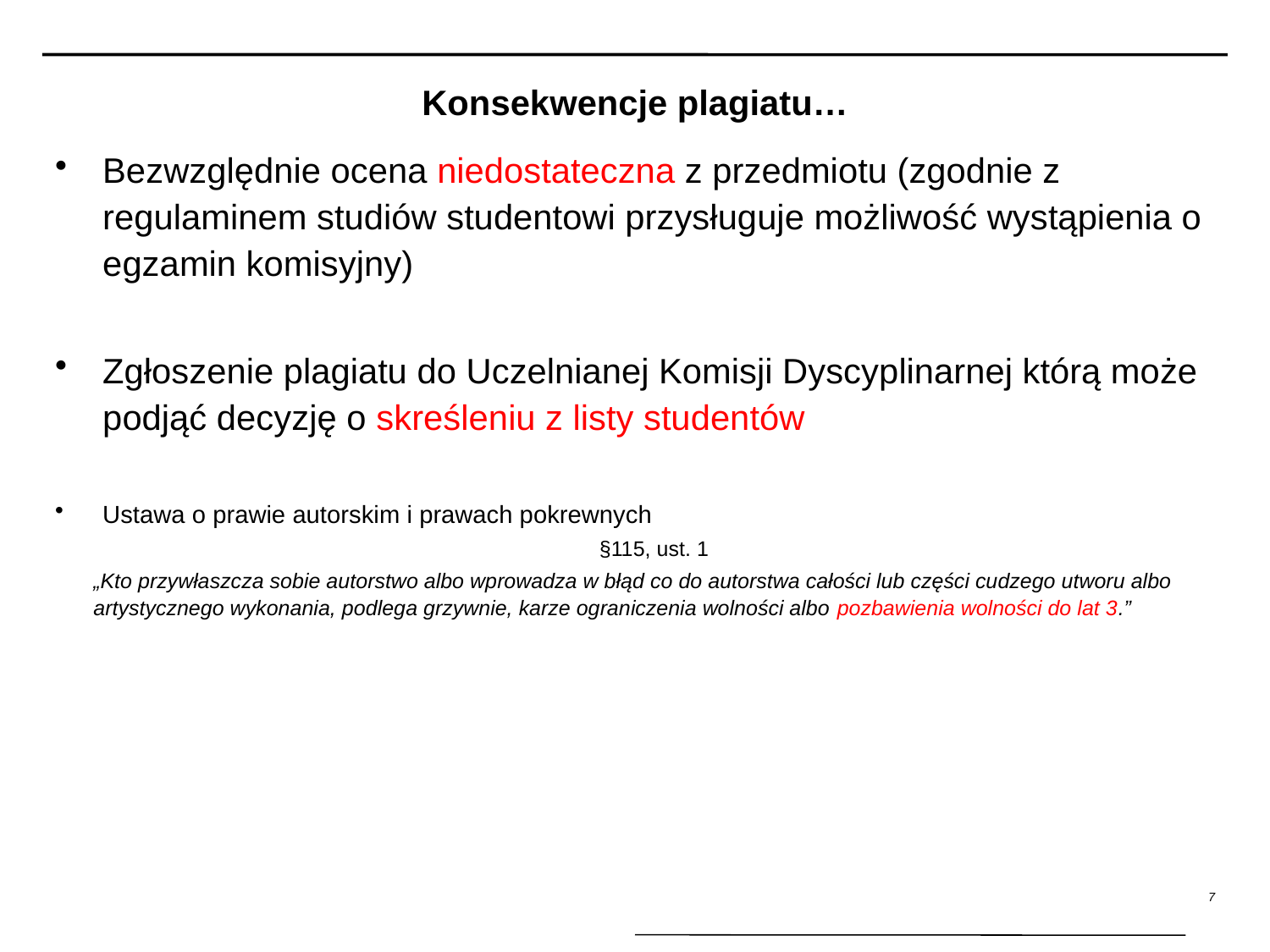

# Konsekwencje plagiatu…
Bezwzględnie ocena niedostateczna z przedmiotu (zgodnie z regulaminem studiów studentowi przysługuje możliwość wystąpienia o egzamin komisyjny)

Zgłoszenie plagiatu do Uczelnianej Komisji Dyscyplinarnej którą może podjąć decyzję o skreśleniu z listy studentów

Ustawa o prawie autorskim i prawach pokrewnych
§115, ust. 1
„Kto przywłaszcza sobie autorstwo albo wprowadza w błąd co do autorstwa całości lub części cudzego utworu albo artystycznego wykonania, podlega grzywnie, karze ograniczenia wolności albo pozbawienia wolności do lat 3.”

7